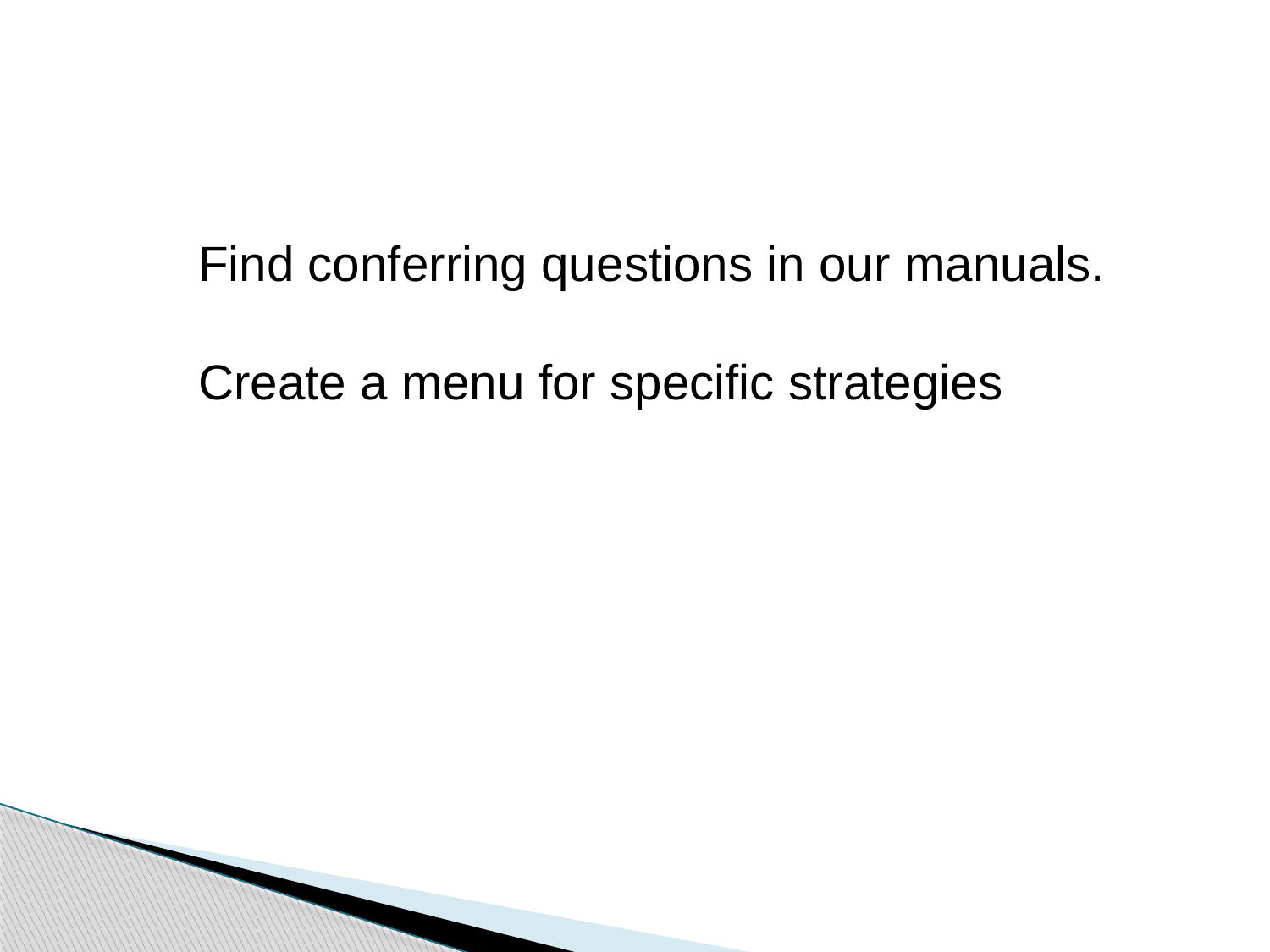

Find conferring questions in our manuals.

Create a menu for specific strategies